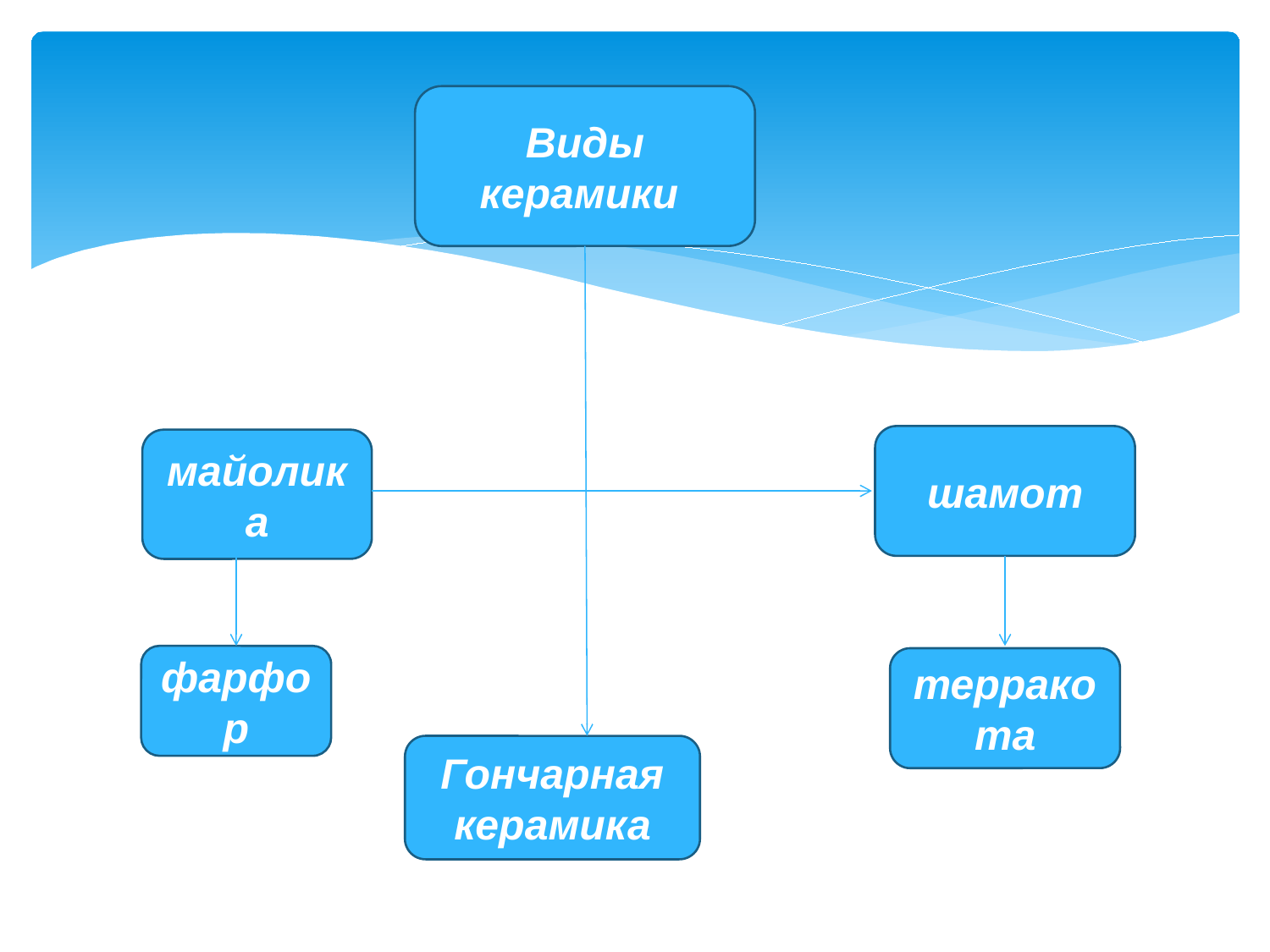

#
Виды керамики

шамот
майолика
фарфор
терракота
Гончарная керамика